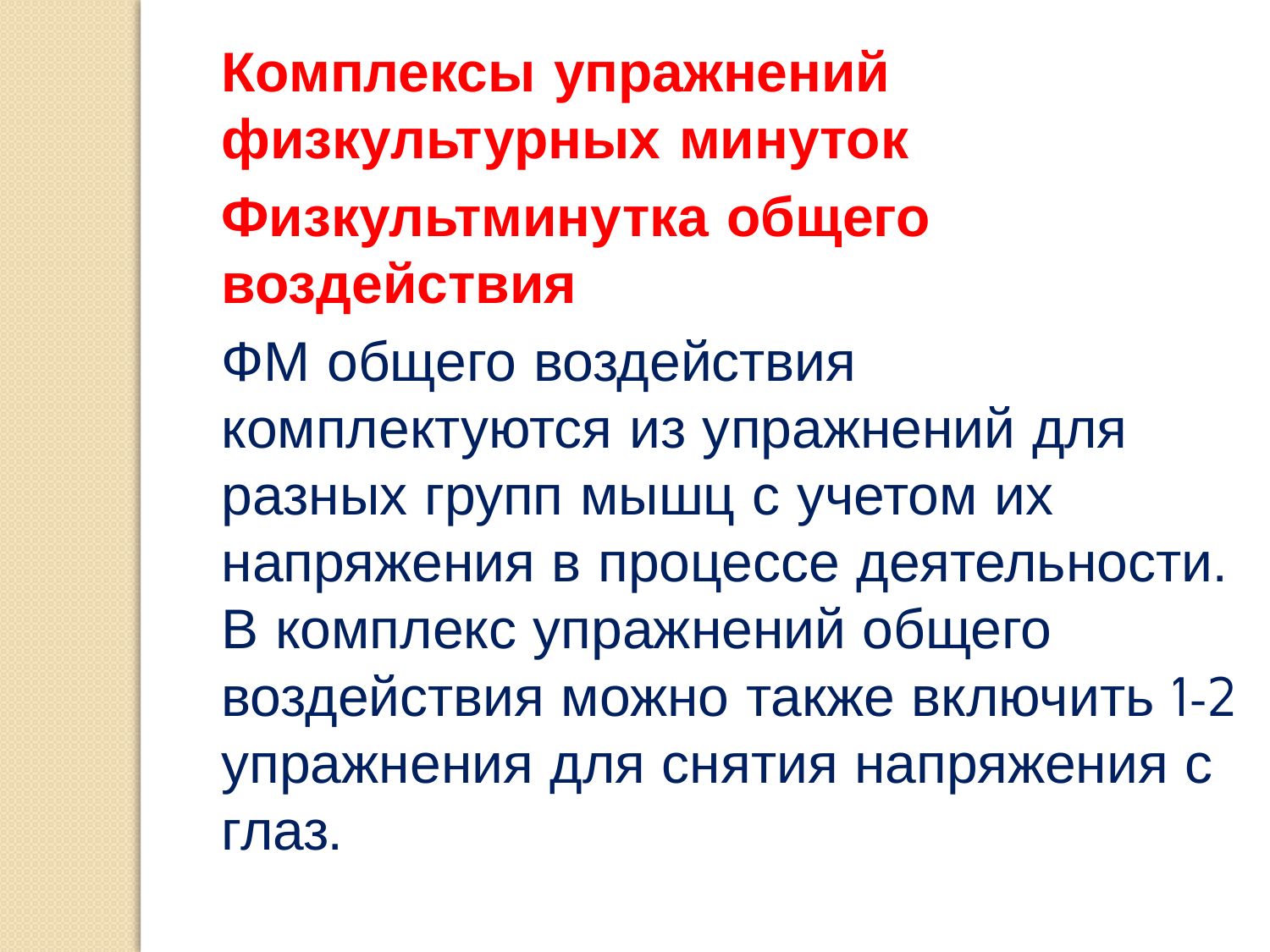

Комплексы упражнений физкультурных минуток
	Физкультминутка общего воздействия
	ФМ общего воздействия комплектуются из упражнений для разных групп мышц с учетом их напряжения в процессе деятельности. В комплекс упражнений общего воздействия можно также включить 1-2 упражнения для снятия напряжения с глаз.